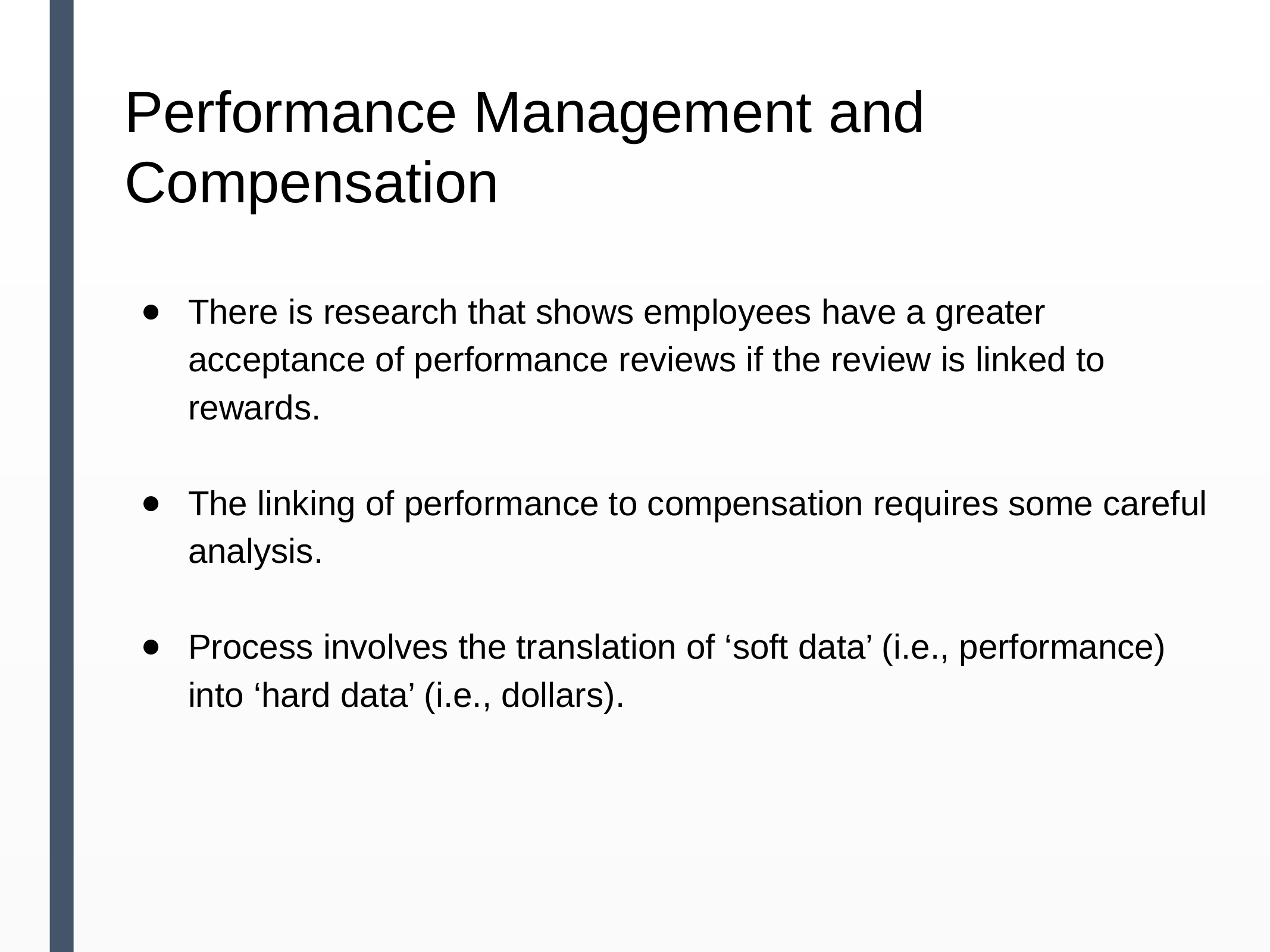

# Performance Management and Compensation

There is research that shows employees have a greater acceptance of performance reviews if the review is linked to rewards.

The linking of performance to compensation requires some careful analysis.

Process involves the translation of ‘soft data’ (i.e., performance) into ‘hard data’ (i.e., dollars).